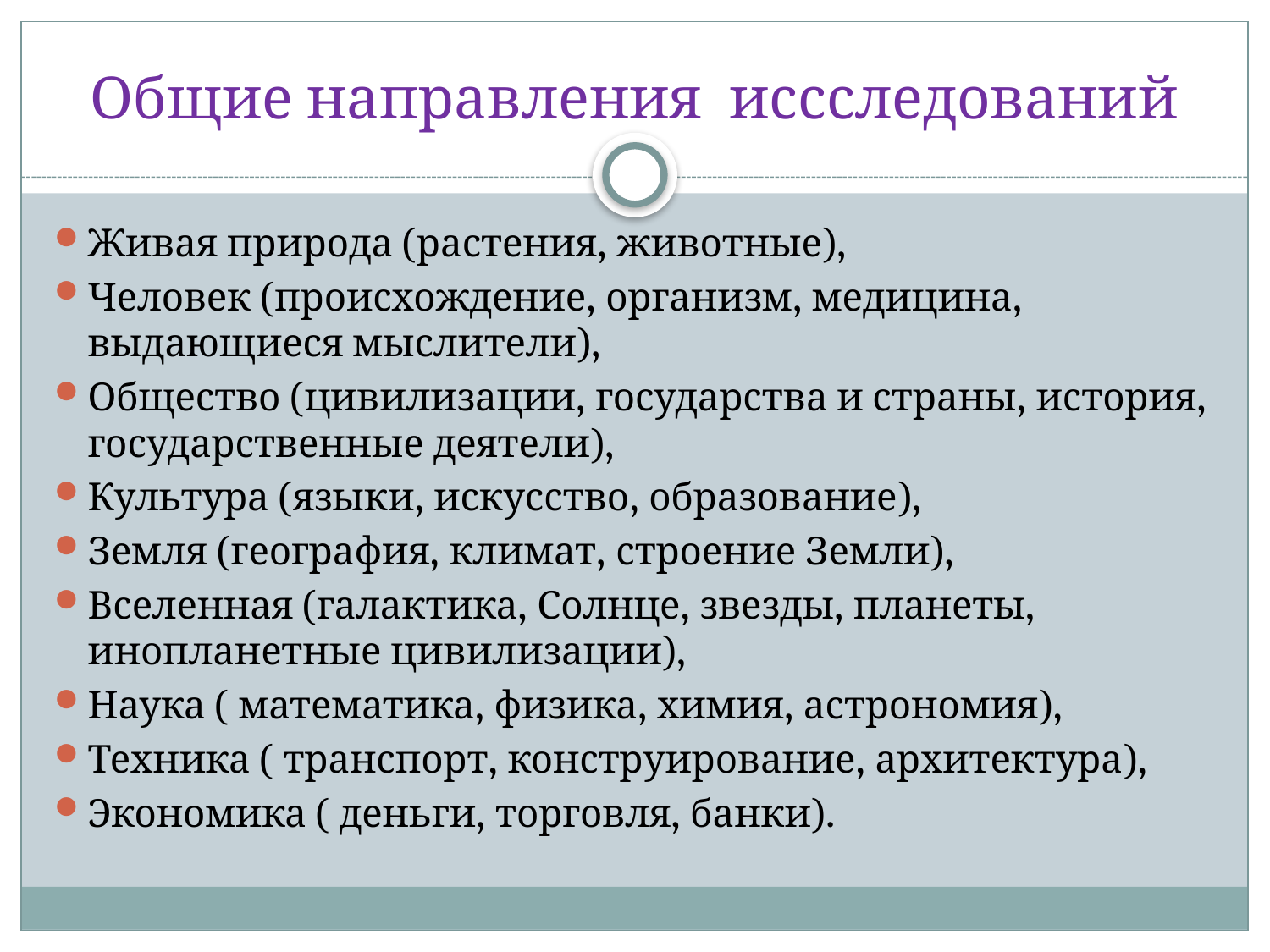

# Общие направления  иссследований
Живая природа (растения, животные),
Человек (происхождение, организм, медицина, выдающиеся мыслители),
Общество (цивилизации, государства и страны, история, государственные деятели),
Культура (языки, искусство, образование),
Земля (география, климат, строение Земли),
Вселенная (галактика, Солнце, звезды, планеты, инопланетные цивилизации),
Наука ( математика, физика, химия, астрономия),
Техника ( транспорт, конструирование, архитектура),
Экономика ( деньги, торговля, банки).